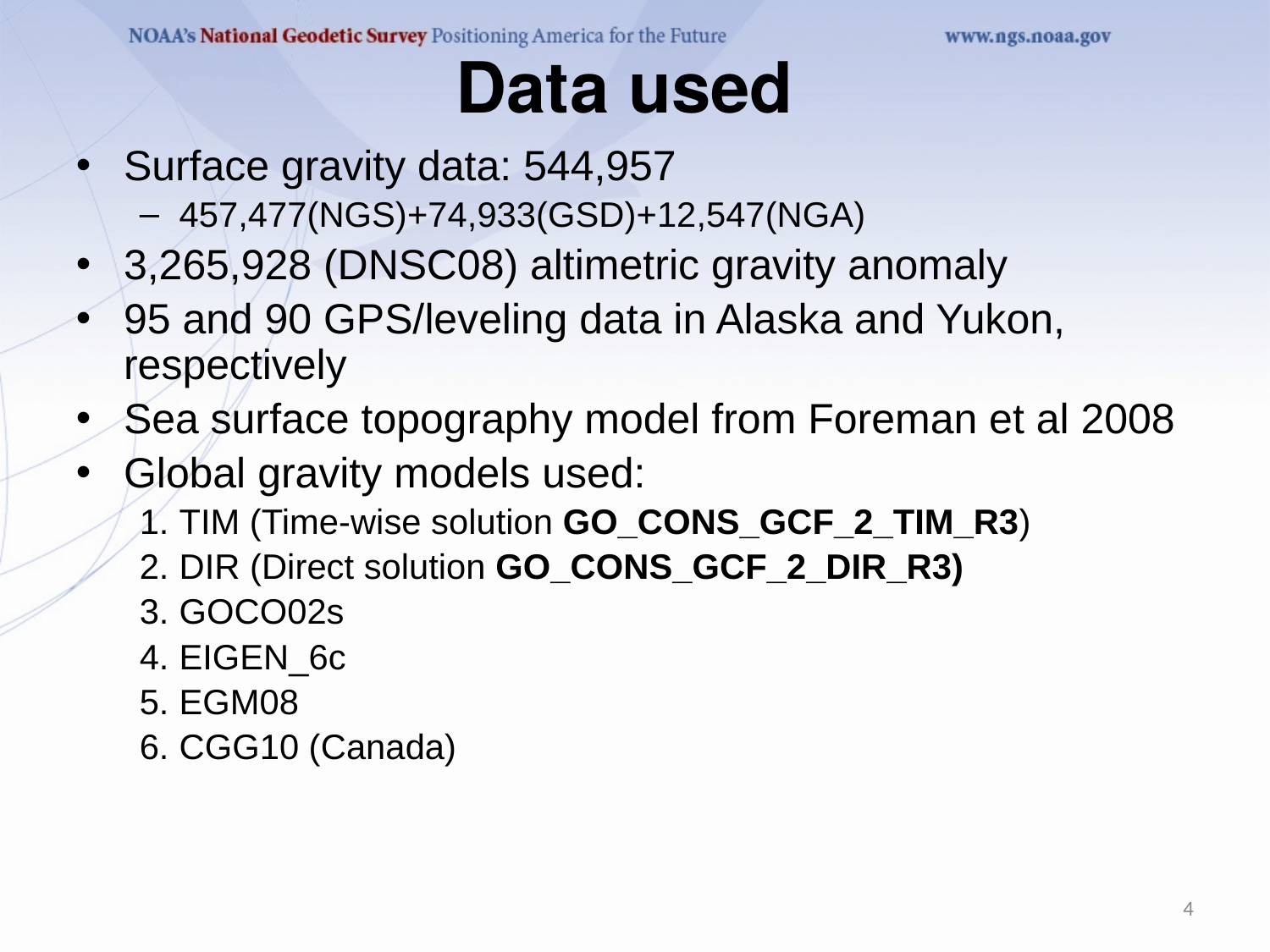

# Data used
Surface gravity data: 544,957
457,477(NGS)+74,933(GSD)+12,547(NGA)
3,265,928 (DNSC08) altimetric gravity anomaly
95 and 90 GPS/leveling data in Alaska and Yukon,        respectively
Sea surface topography model from Foreman et al 2008
Global gravity models used:
TIM (Time-wise solution GO_CONS_GCF_2_TIM_R3)
DIR (Direct solution GO_CONS_GCF_2_DIR_R3)
GOCO02s
EIGEN_6c
EGM08
CGG10 (Canada)
4